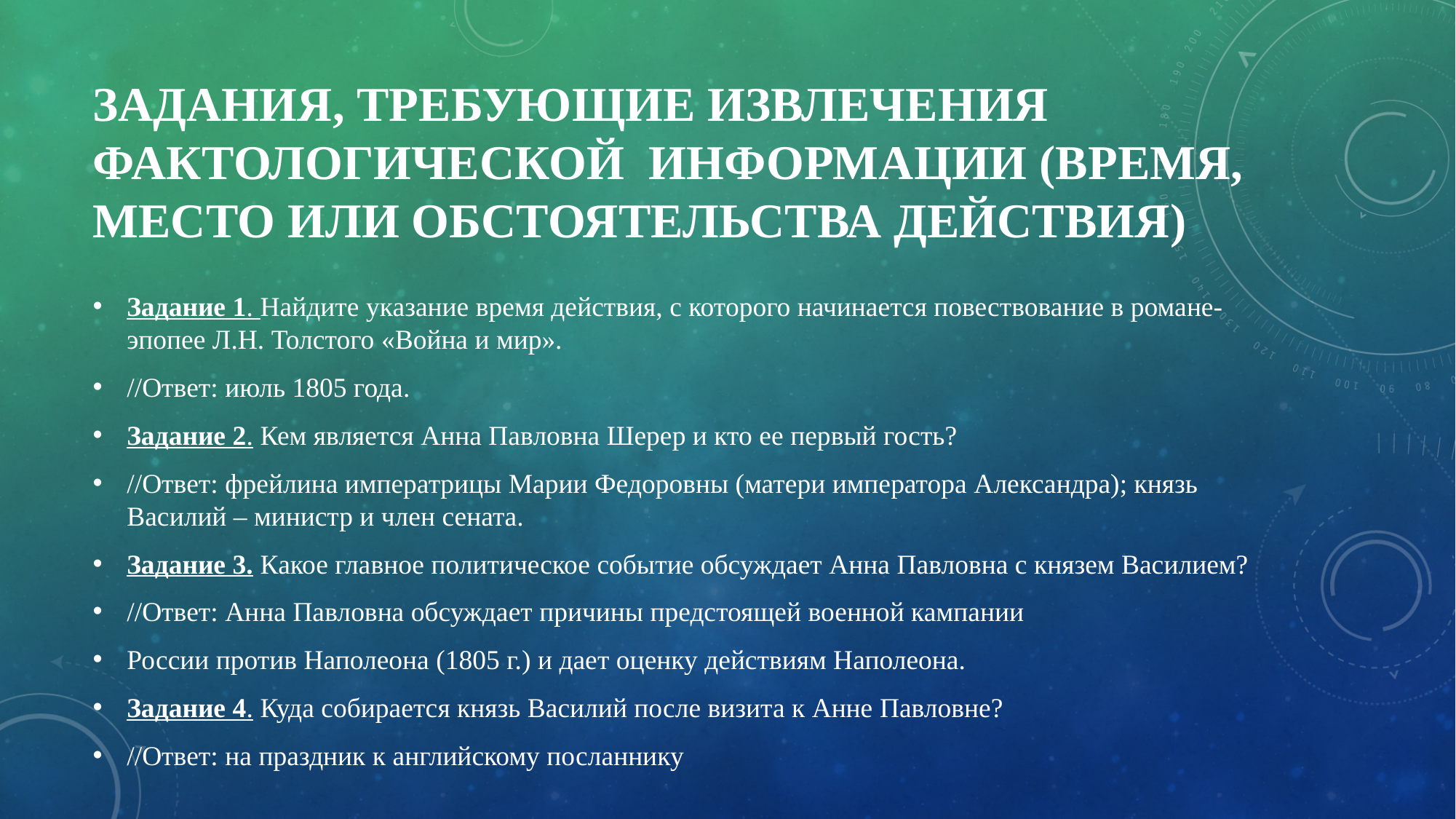

# Задания, требующие извлечения фактологической  информации (время, место или обстоятельства действия)
Задание 1. Найдите указание время действия, с которого начинается повествование в романе-эпопее Л.Н. Толстого «Война и мир».
//Ответ: июль 1805 года.
Задание 2. Кем является Анна Павловна Шерер и кто ее первый гость?
//Ответ: фрейлина императрицы Марии Федоровны (матери императора Александра); князь Василий – министр и член сената.
Задание 3. Какое главное политическое событие обсуждает Анна Павловна с князем Василием?
//Ответ: Анна Павловна обсуждает причины предстоящей военной кампании
России против Наполеона (1805 г.) и дает оценку действиям Наполеона.
Задание 4. Куда собирается князь Василий после визита к Анне Павловне?
//Ответ: на праздник к английскому посланнику